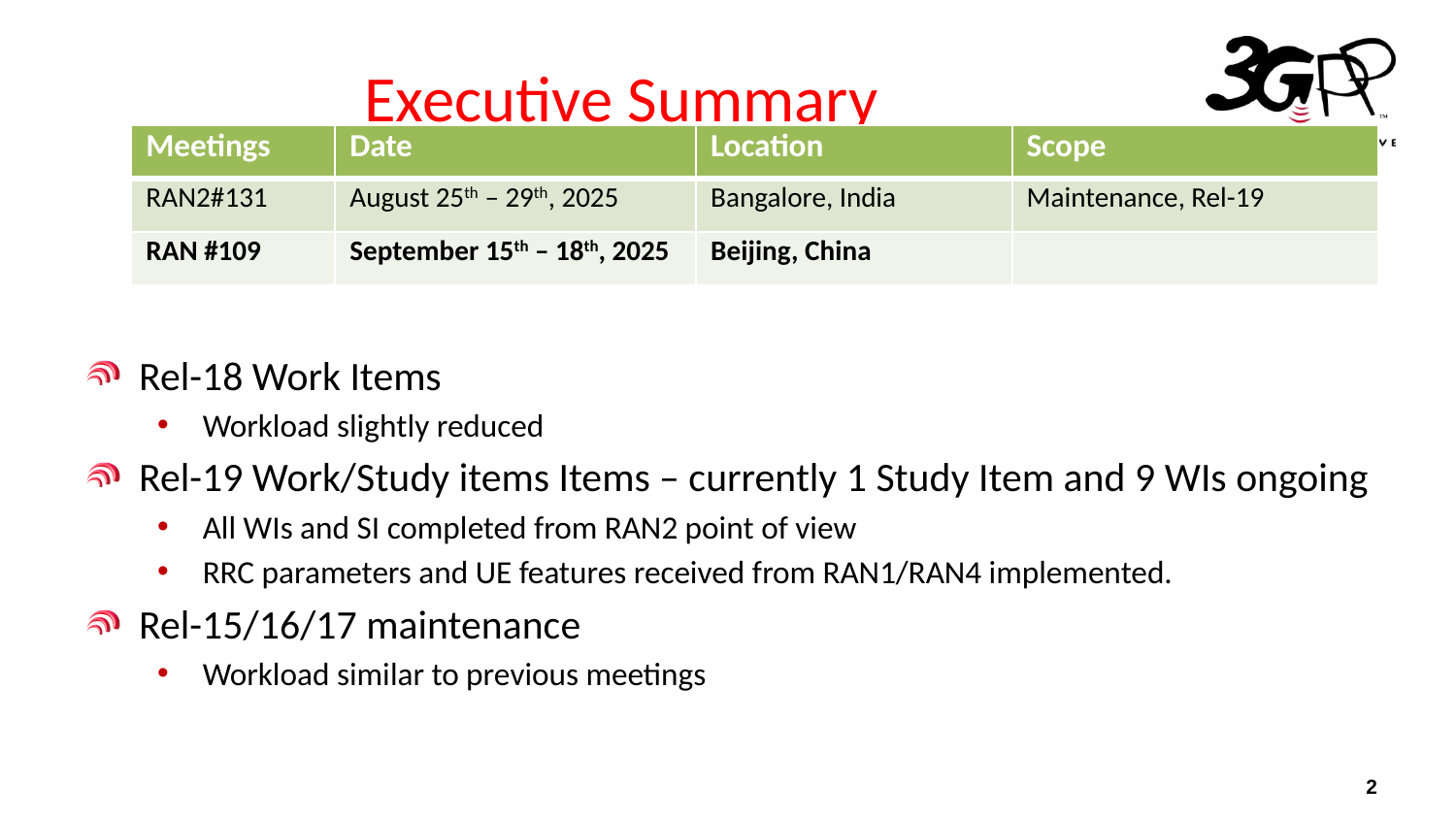

# Executive Summary
| Meetings | Date | Location | Scope |
| --- | --- | --- | --- |
| RAN2#131 | August 25th – 29th, 2025 | Bangalore, India | Maintenance, Rel-19 |
| RAN #109 | September 15th – 18th, 2025 | Beijing, China |  |
Rel-18 Work Items
Workload slightly reduced
Rel-19 Work/Study items Items – currently 1 Study Item and 9 WIs ongoing
All WIs and SI completed from RAN2 point of view
RRC parameters and UE features received from RAN1/RAN4 implemented.
Rel-15/16/17 maintenance
Workload similar to previous meetings